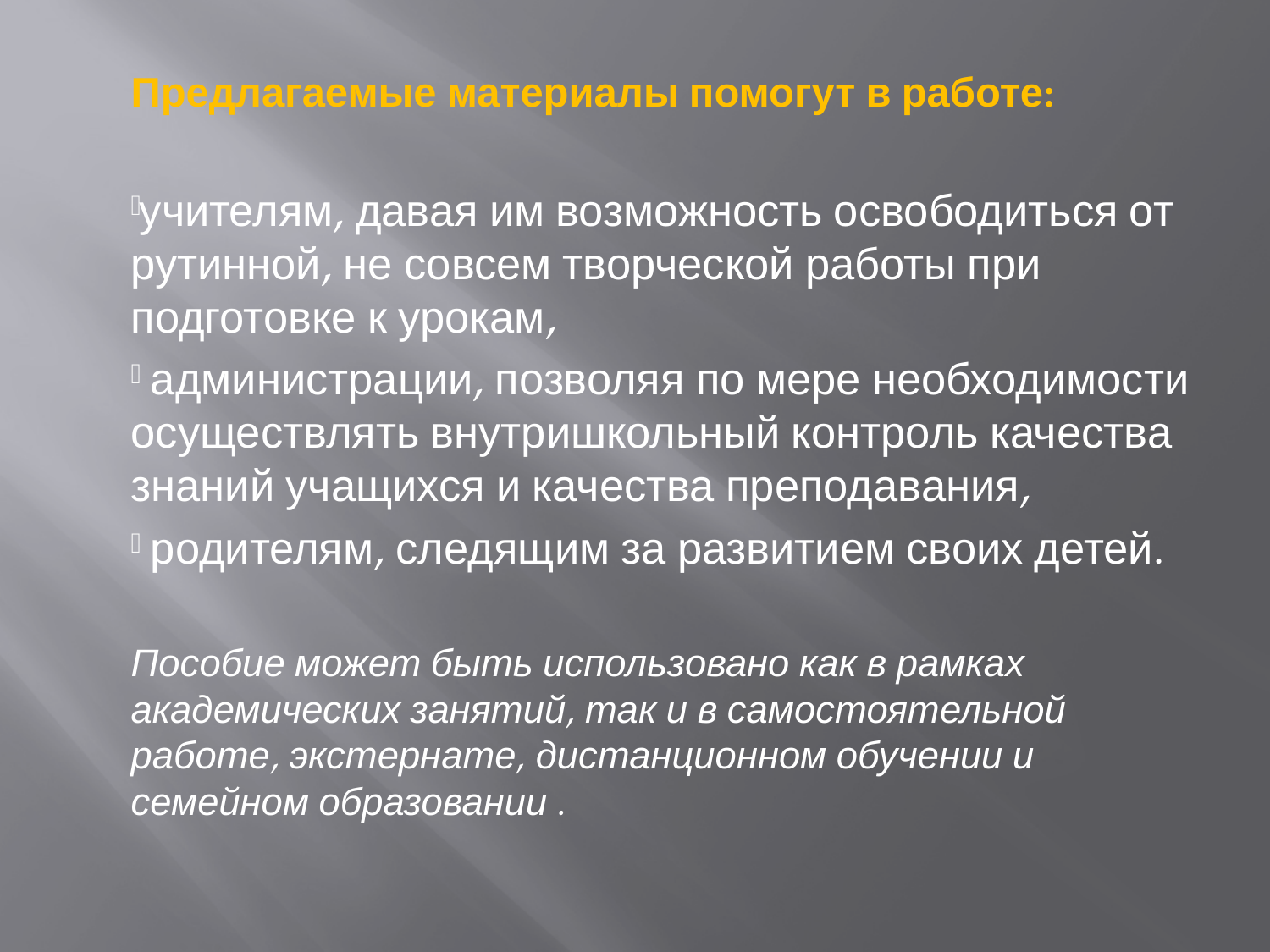

Предлагаемые материалы помогут в работе:

учителям, давая им возможность освободиться от рутинной, не совсем творческой работы при подготовке к урокам,
 администрации, позволяя по мере необходимости осуществлять внутришкольный контроль качества знаний учащихся и качества преподавания,
 родителям, следящим за развитием своих детей.

Пособие может быть использовано как в рамках академических занятий, так и в самостоятельной работе, экстернате, дистанционном обучении и семейном образовании .